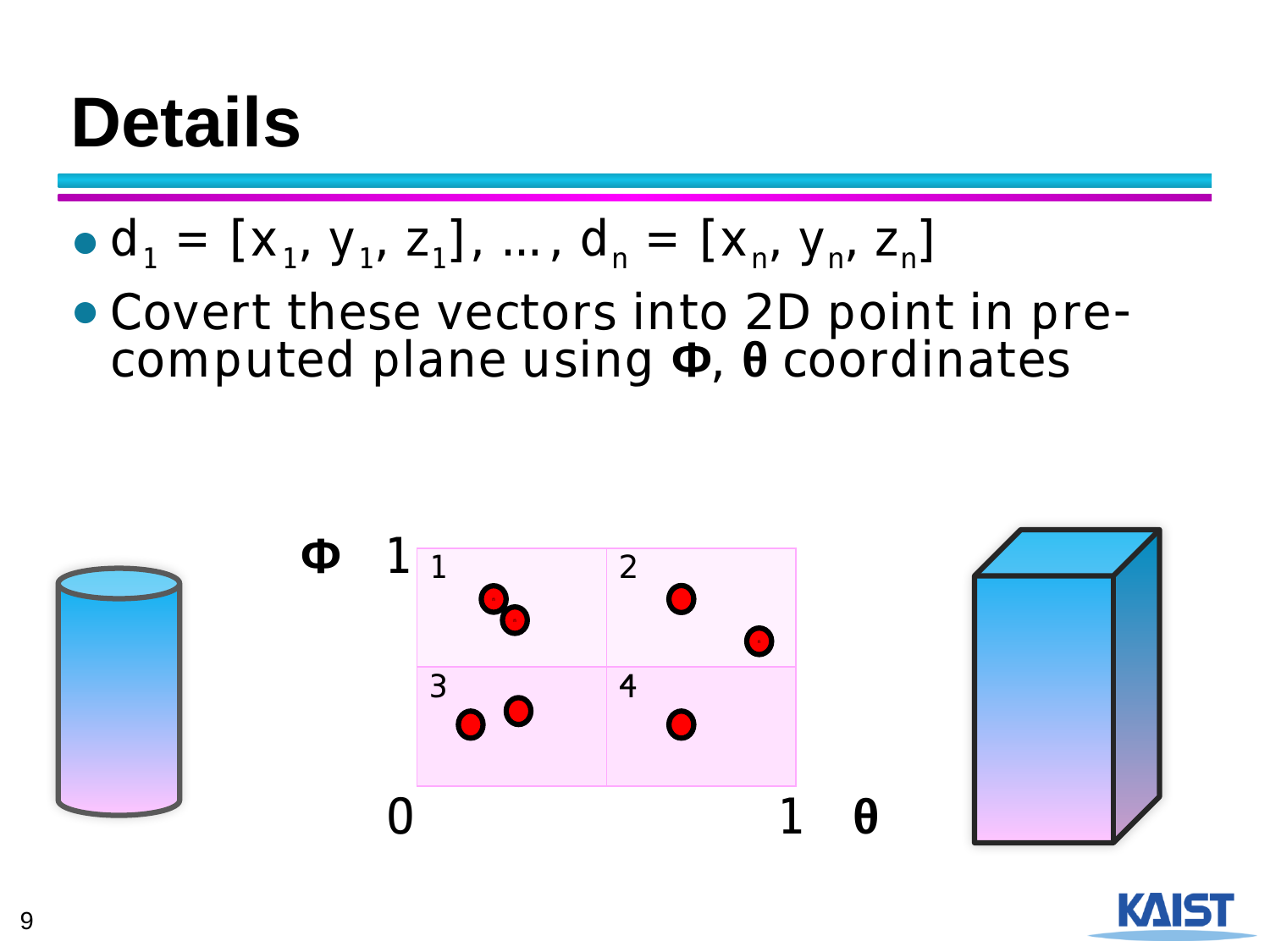

# Details
d1 = [x1, y1, z1], …, dn = [xn, yn, zn]
Covert these vectors into 2D point in pre-computed plane using Φ, θ coordinates

                Φ   1

                      0                         1   θ

| 1 | 2 |
| --- | --- |
| 3 | 4 |

n

n
n